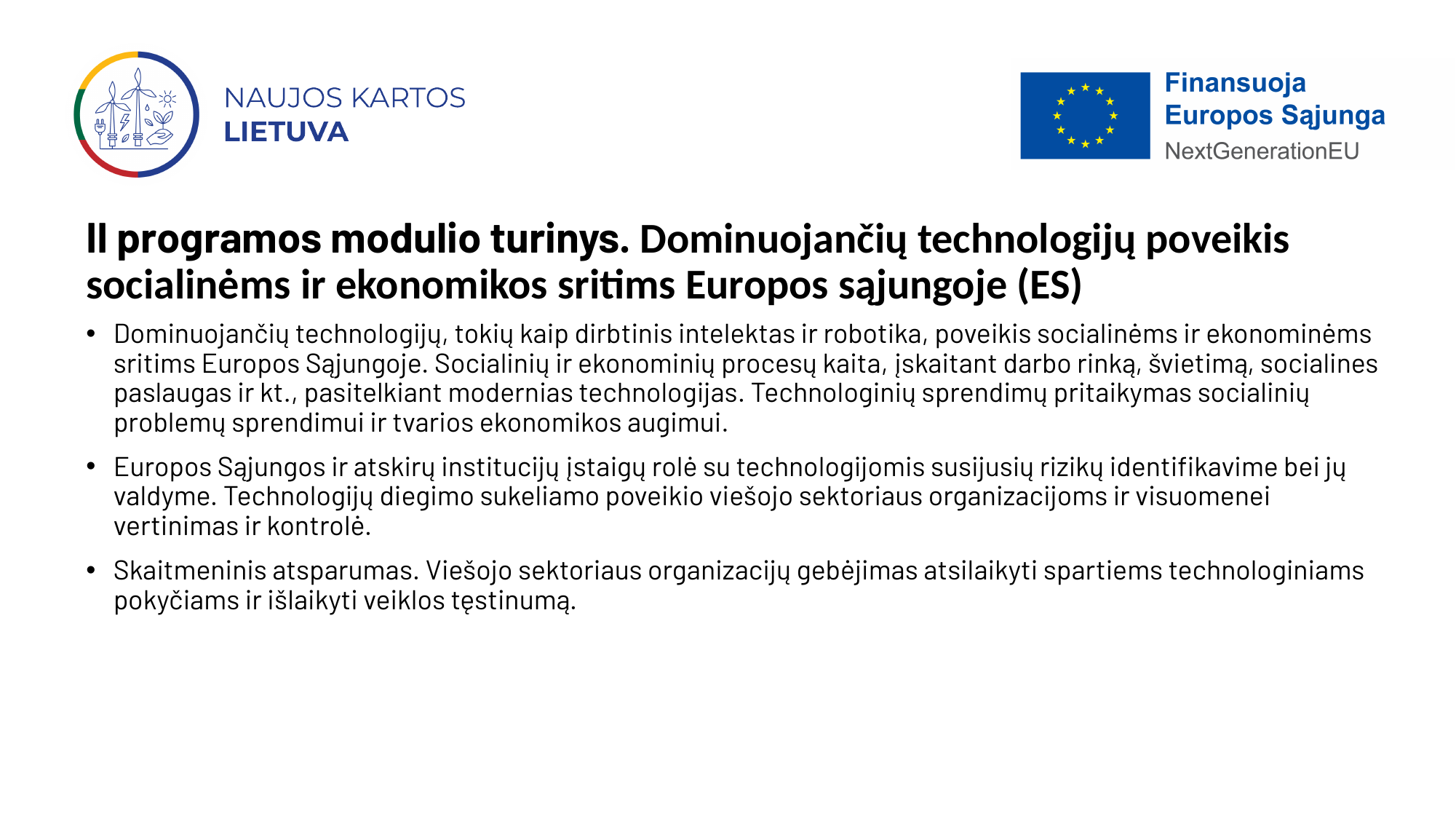

# II programos modulio turinys. Dominuojančių technologijų poveikis socialinėms ir ekonomikos sritims Europos sąjungoje (ES)
Dominuojančių technologijų, tokių kaip dirbtinis intelektas ir robotika, poveikis socialinėms ir ekonominėms sritims Europos Sąjungoje. Socialinių ir ekonominių procesų kaita, įskaitant darbo rinką, švietimą, socialines paslaugas ir kt., pasitelkiant modernias technologijas. Technologinių sprendimų pritaikymas socialinių problemų sprendimui ir tvarios ekonomikos augimui.
Europos Sąjungos ir atskirų institucijų įstaigų rolė su technologijomis susijusių rizikų identifikavime bei jų valdyme. Technologijų diegimo sukeliamo poveikio viešojo sektoriaus organizacijoms ir visuomenei vertinimas ir kontrolė.
Skaitmeninis atsparumas. Viešojo sektoriaus organizacijų gebėjimas atsilaikyti spartiems technologiniams pokyčiams ir išlaikyti veiklos tęstinumą.